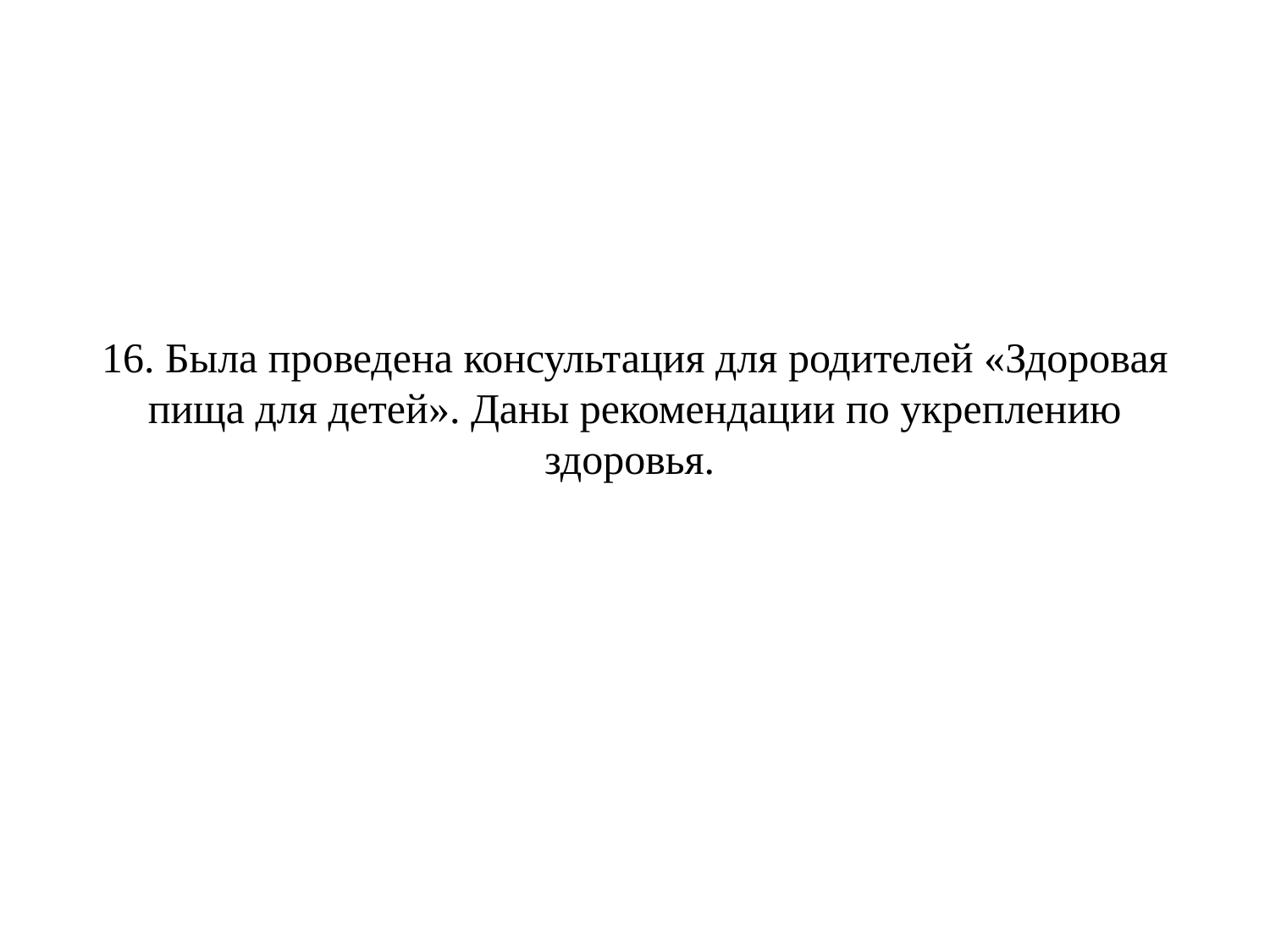

16. Была проведена консультация для родителей «Здоровая пища для детей». Даны рекомендации по укреплению здоровья.